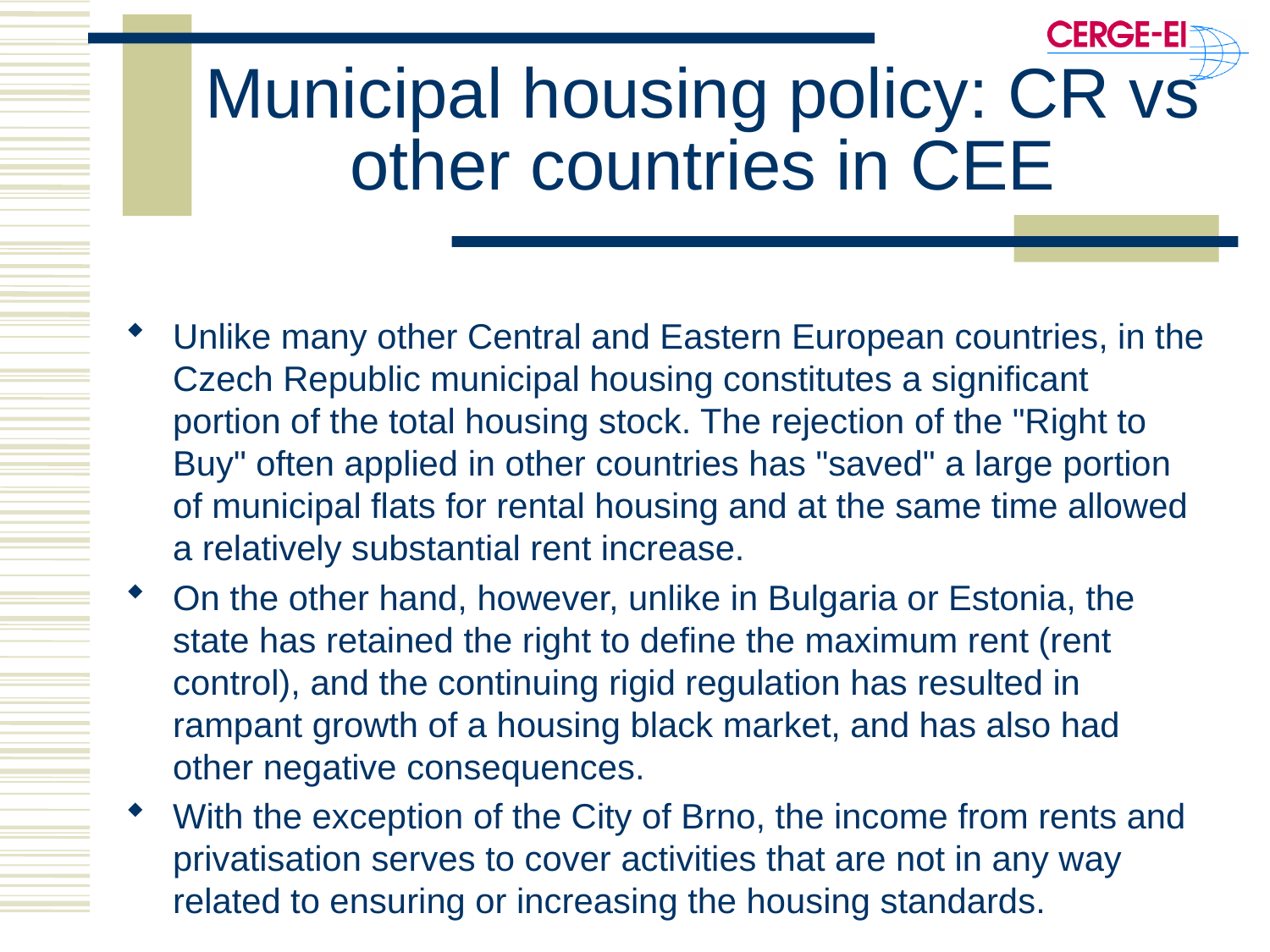

# Municipal housing policy: CR vs other countries in CEE
Unlike many other Central and Eastern European countries, in the Czech Republic municipal housing constitutes a significant portion of the total housing stock. The rejection of the "Right to Buy" often applied in other countries has "saved" a large portion of municipal flats for rental housing and at the same time allowed a relatively substantial rent increase.
On the other hand, however, unlike in Bulgaria or Estonia, the state has retained the right to define the maximum rent (rent control), and the continuing rigid regulation has resulted in rampant growth of a housing black market, and has also had other negative consequences.
With the exception of the City of Brno, the income from rents and privatisation serves to cover activities that are not in any way related to ensuring or increasing the housing standards.